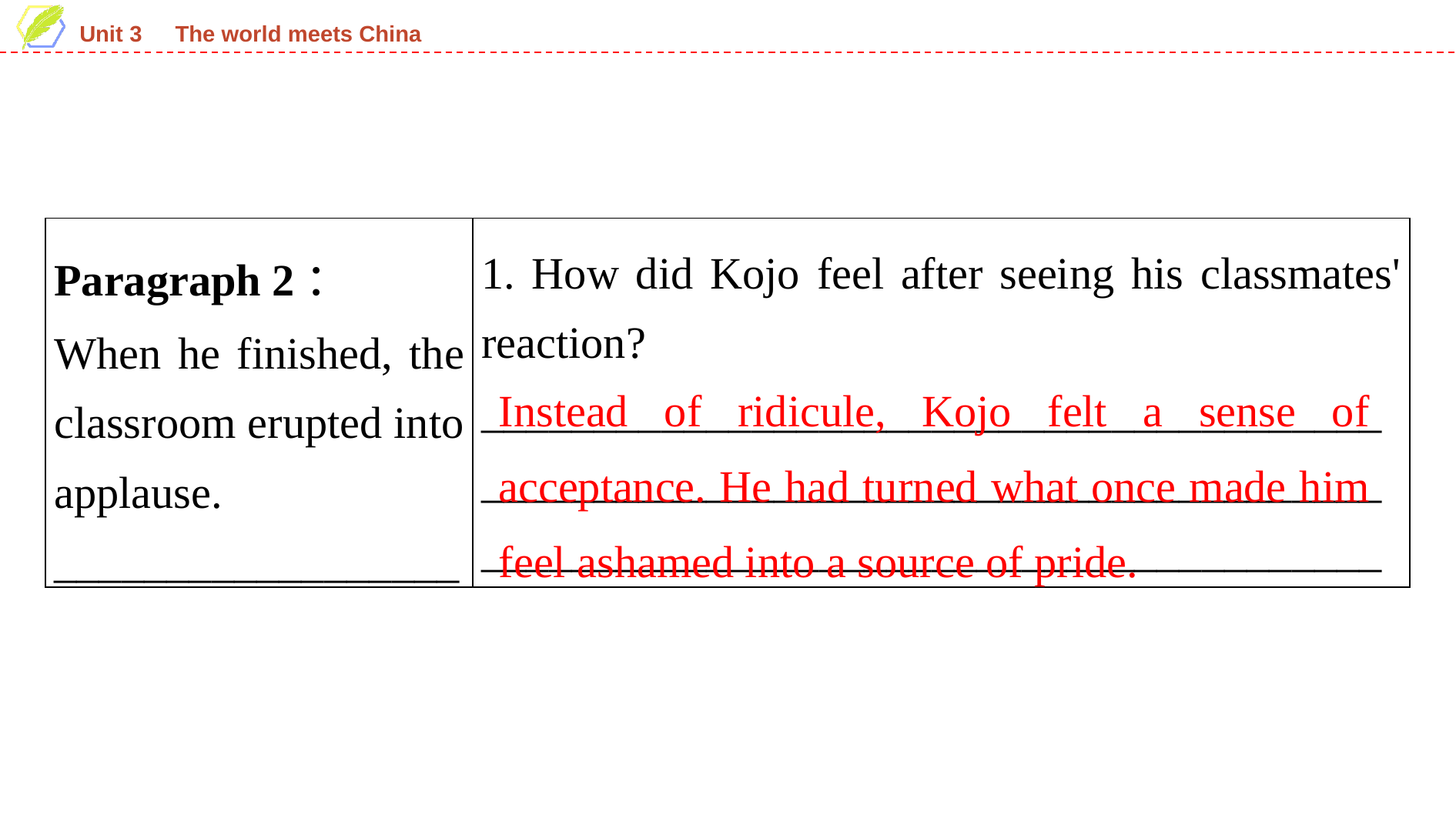

| Paragraph 2： When he finished, the classroom erupted into applause. \_\_\_\_\_\_\_\_\_\_\_\_\_\_\_\_\_\_ | 1. How did Kojo feel after seeing his classmates' reaction? \_\_\_\_\_\_\_\_\_\_\_\_\_\_\_\_\_\_\_\_\_\_\_\_\_\_\_\_\_\_\_\_\_\_\_\_\_\_\_\_\_\_\_\_\_\_\_\_\_\_\_\_\_\_\_\_\_\_\_\_\_\_\_\_\_\_\_\_\_\_\_\_\_\_\_\_\_\_\_\_\_\_\_\_\_\_\_\_\_\_\_\_\_\_\_\_\_\_\_\_\_\_\_\_\_\_\_\_\_\_\_\_\_\_\_\_\_\_\_\_ |
| --- | --- |
Instead of ridicule, Kojo felt a sense of acceptance. He had turned what once made him feel ashamed into a source of pride.